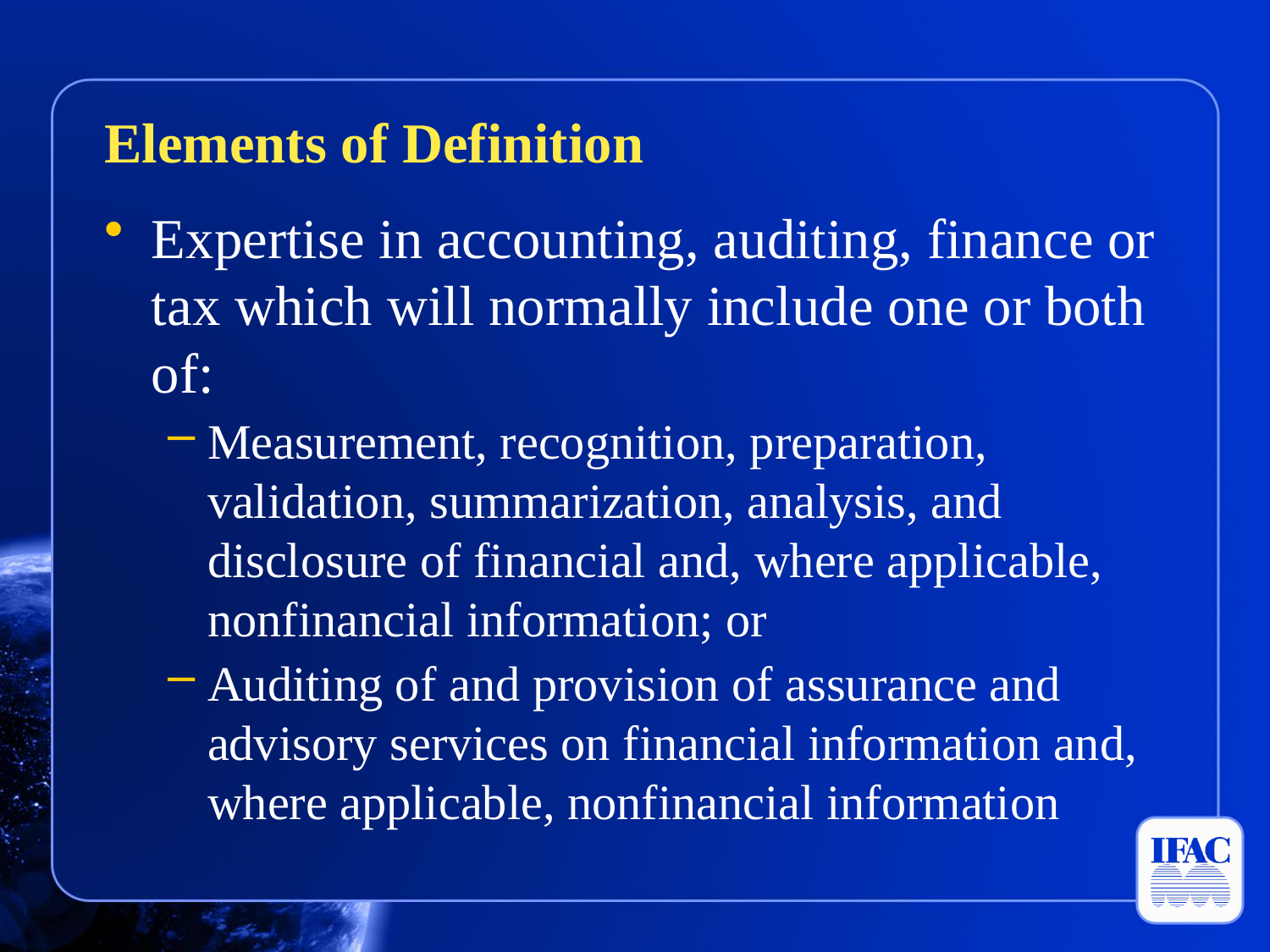

Elements of Definition
Expertise in accounting, auditing, finance or tax which will normally include one or both of:
Measurement, recognition, preparation, validation, summarization, analysis, and disclosure of financial and, where applicable, nonfinancial information; or
Auditing of and provision of assurance and advisory services on financial information and, where applicable, nonfinancial information